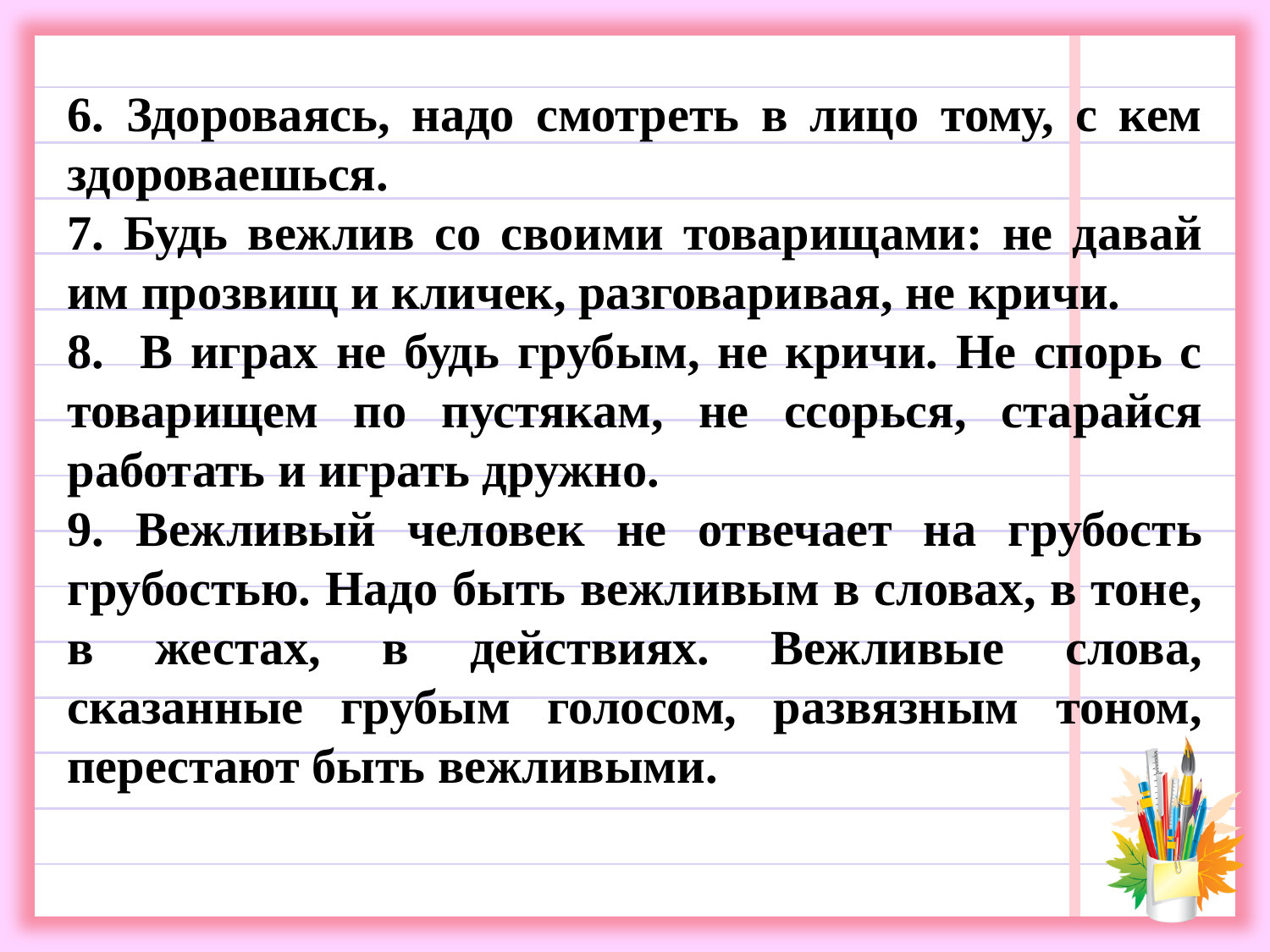

6. Здороваясь, надо смотреть в лицо тому, с кем здороваешься.
7. Будь вежлив со своими товарищами: не давай им прозвищ и кличек, разговаривая, не кричи.
8.  В играх не будь грубым, не кричи. Не спорь с товарищем по пустякам, не ссорься, старайся работать и играть дружно.
9. Вежливый человек не отвечает на грубость грубостью. Надо быть вежливым в словах, в тоне, в жестах, в действиях. Вежливые слова, сказанные грубым голосом, развязным тоном, перестают быть вежливыми.